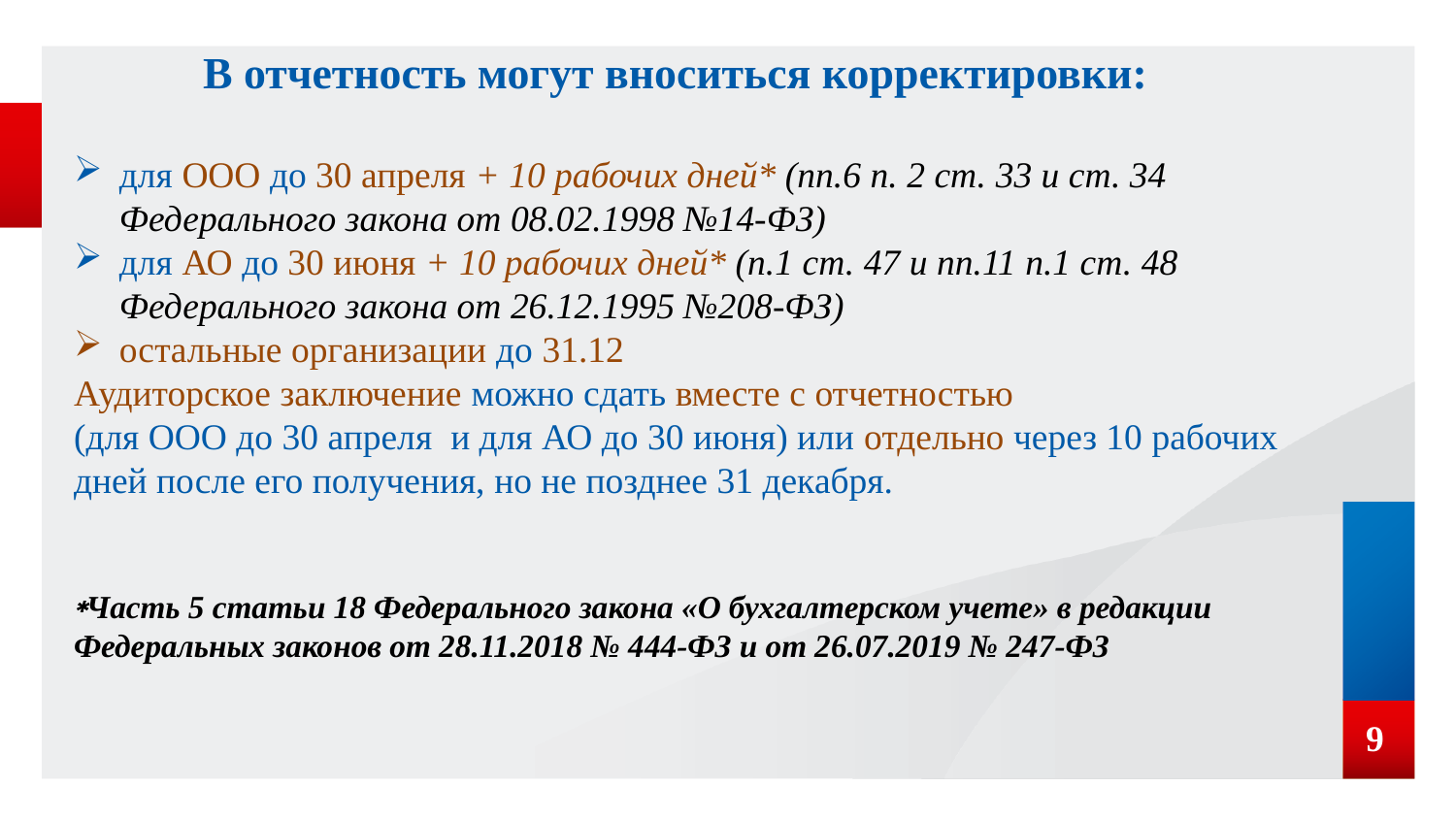

# В отчетность могут вноситься корректировки:

для ООО до 30 апреля + 10 рабочих дней* (пп.6 п. 2 ст. 33 и ст. 34 Федерального закона от 08.02.1998 №14-ФЗ)
для АО до 30 июня + 10 рабочих дней* (п.1 ст. 47 и пп.11 п.1 ст. 48 Федерального закона от 26.12.1995 №208-ФЗ)
остальные организации до 31.12
Аудиторское заключение можно сдать вместе с отчетностью
(для ООО до 30 апреля  и для АО до 30 июня) или отдельно через 10 рабочих дней после его получения, но не позднее 31 декабря.
*Часть 5 статьи 18 Федерального закона «О бухгалтерском учете» в редакции Федеральных законов от 28.11.2018 № 444-ФЗ и от 26.07.2019 № 247-ФЗ
9